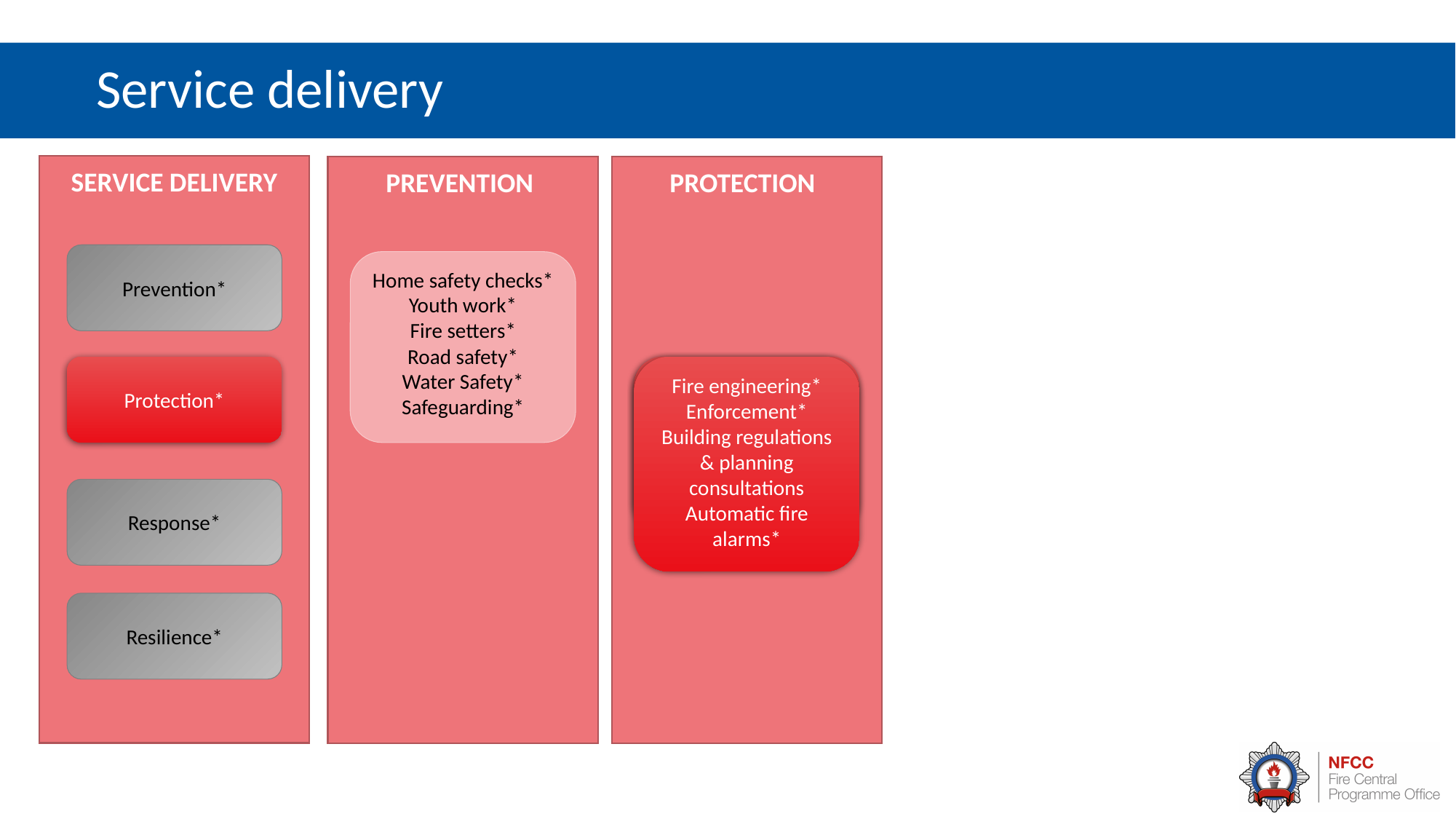

# Service delivery

SERVICE DELIVERY
Prevention*
Protection*
Response*
Resilience*

PREVENTION

PROTECTION
Home safety checks*
Youth work*
Fire setters*
Road safety*
Water Safety*
Safeguarding*
Fire engineering*
Enforcement*
Building regulations & planning consultations
Fire engineering*
Enforcement*
Building regulations & planning consultations
Automatic fire alarms*